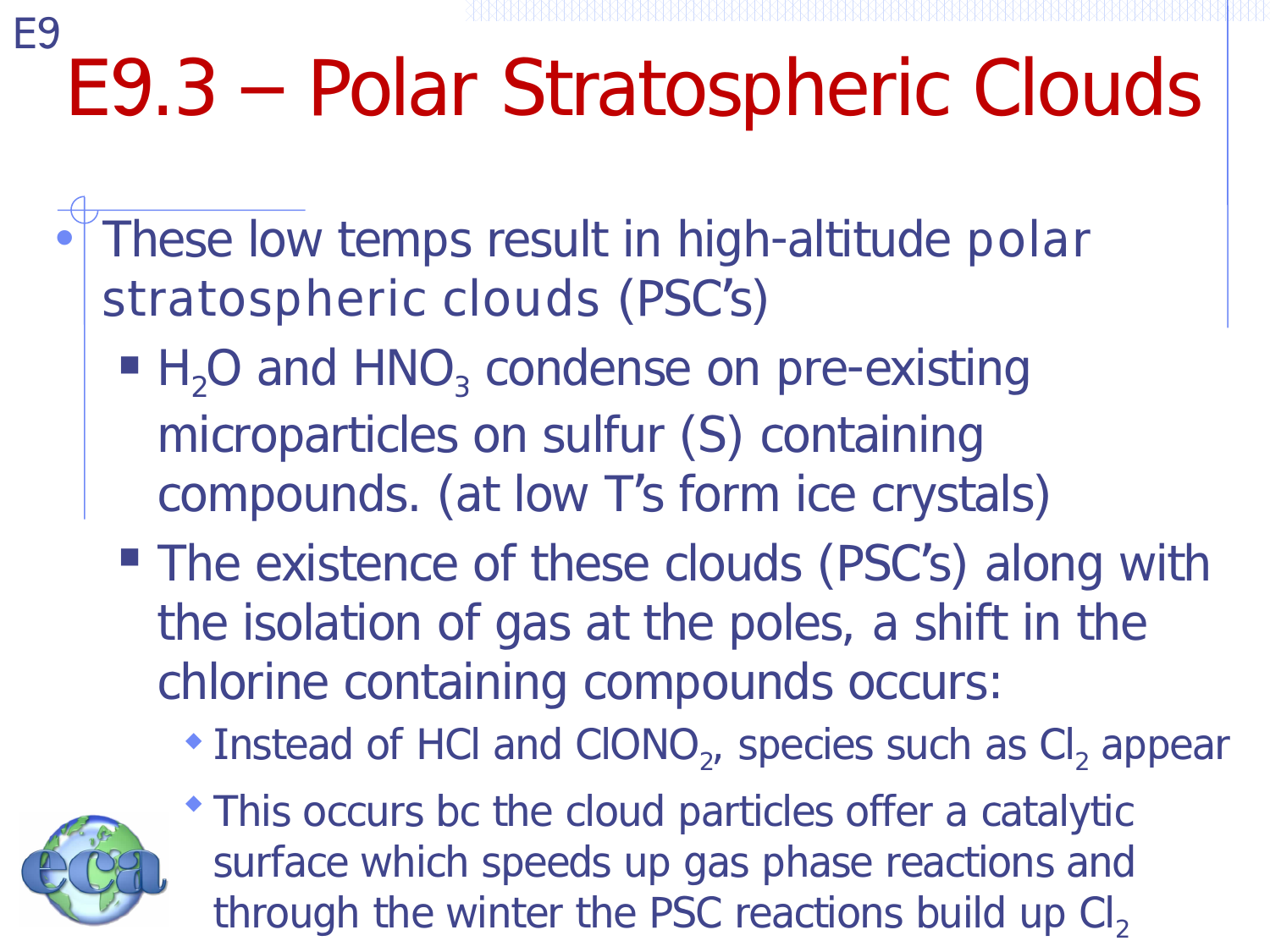

# E9.3 – Polar Stratospheric Clouds
These low temps result in high-altitude polar stratospheric clouds (PSC’s)
H2O and HNO3 condense on pre-existing microparticles on sulfur (S) containing compounds. (at low T’s form ice crystals)
The existence of these clouds (PSC’s) along with the isolation of gas at the poles, a shift in the chlorine containing compounds occurs:
Instead of HCl and ClONO2, species such as Cl2 appear
This occurs bc the cloud particles offer a catalytic surface which speeds up gas phase reactions and through the winter the PSC reactions build up Cl2